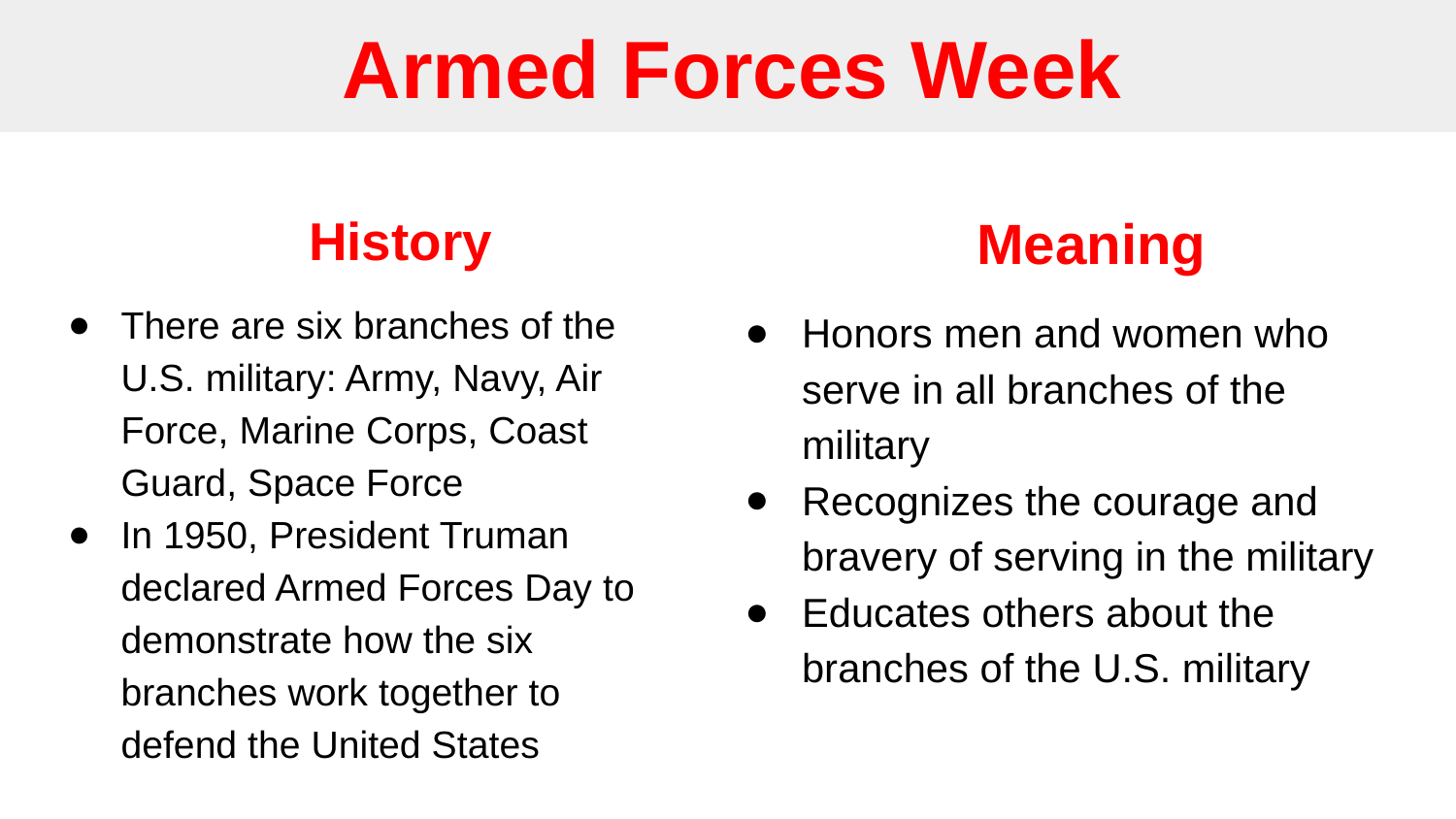

# Armed Forces Week
History
There are six branches of the U.S. military: Army, Navy, Air Force, Marine Corps, Coast Guard, Space Force
In 1950, President Truman declared Armed Forces Day to demonstrate how the six branches work together to defend the United States
Meaning
Honors men and women who serve in all branches of the military
Recognizes the courage and bravery of serving in the military
Educates others about the branches of the U.S. military